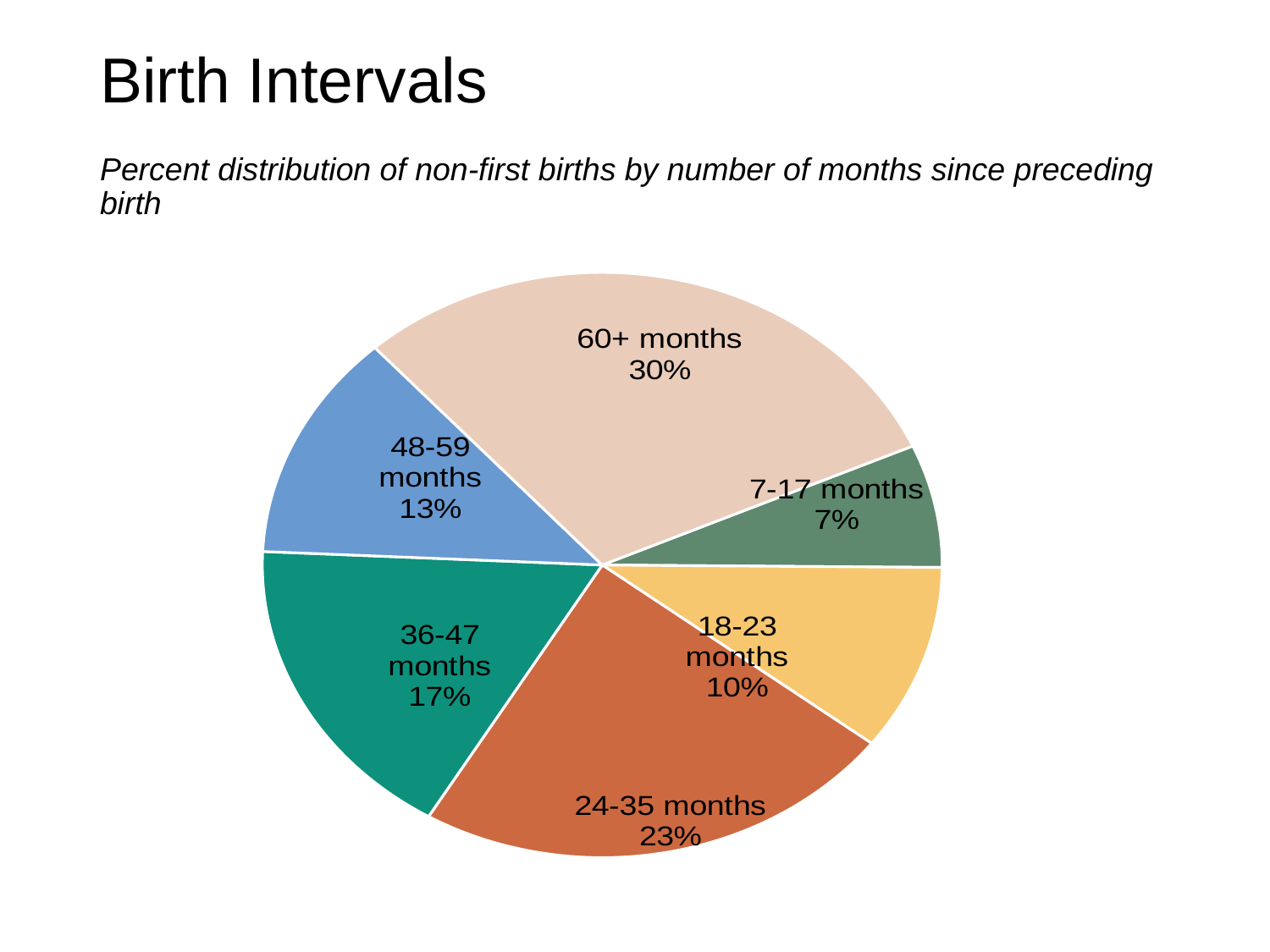

# Birth Intervals
Percent distribution of non-first births by number of months since preceding birth

### Chart

| Category | Sales |
|---|---|
| 7-17 months | 6.8 |
| 18-23 months | 10.3 |
| 24-35 months | 23.1 |
| 36-47 months | 17.2 |
| 48-59 months | 12.6 |
| 60+ months | 30.0 |